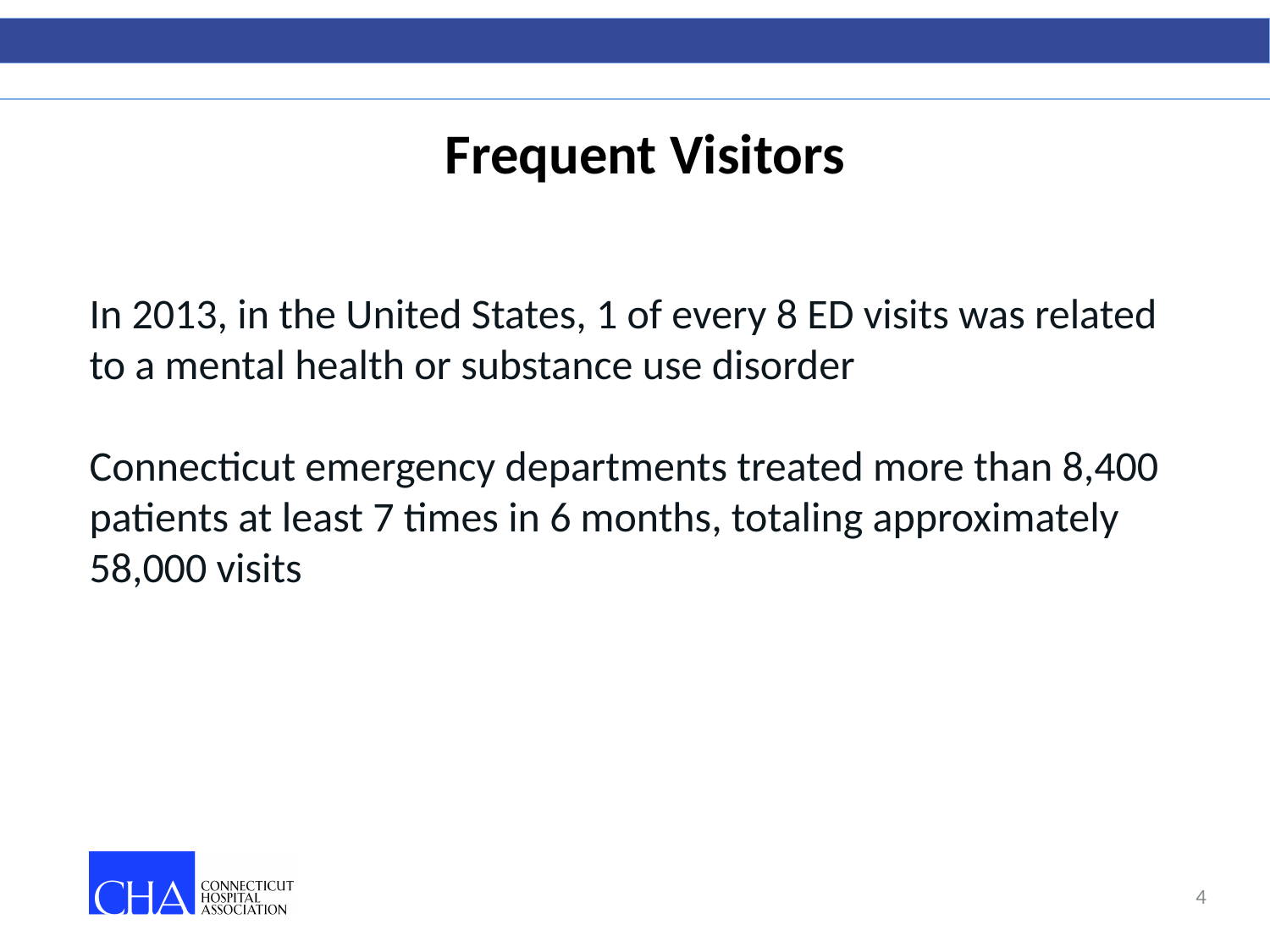

# Frequent Visitors
In 2013, in the United States, 1 of every 8 ED visits was related to a mental health or substance use disorder

Connecticut emergency departments treated more than 8,400 patients at least 7 times in 6 months, totaling approximately 58,000 visits